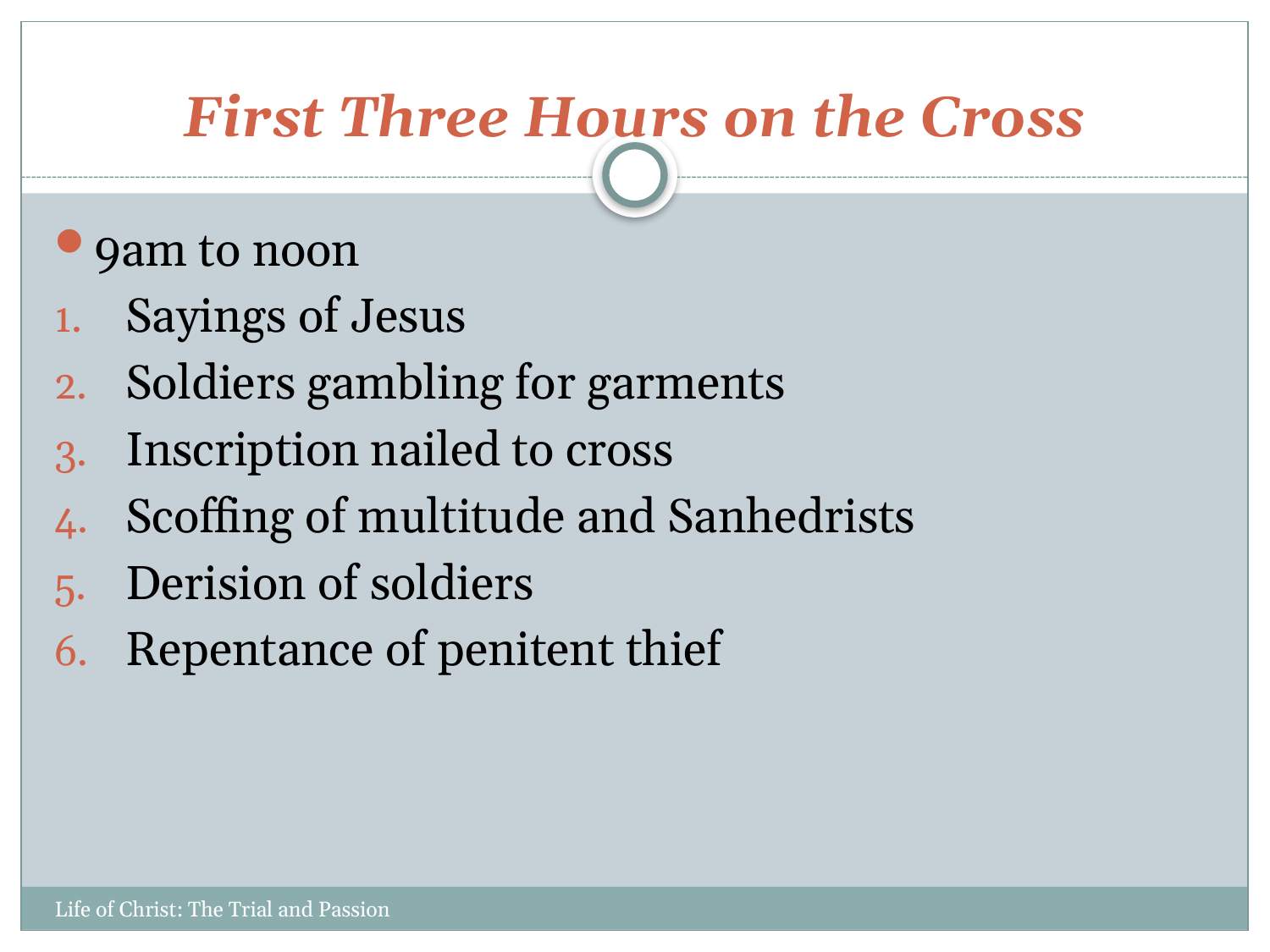

# First Three Hours on the Cross
9am to noon
Sayings of Jesus
Soldiers gambling for garments
Inscription nailed to cross
Scoffing of multitude and Sanhedrists
Derision of soldiers
Repentance of penitent thief

Life of Christ: The Trial and Passion